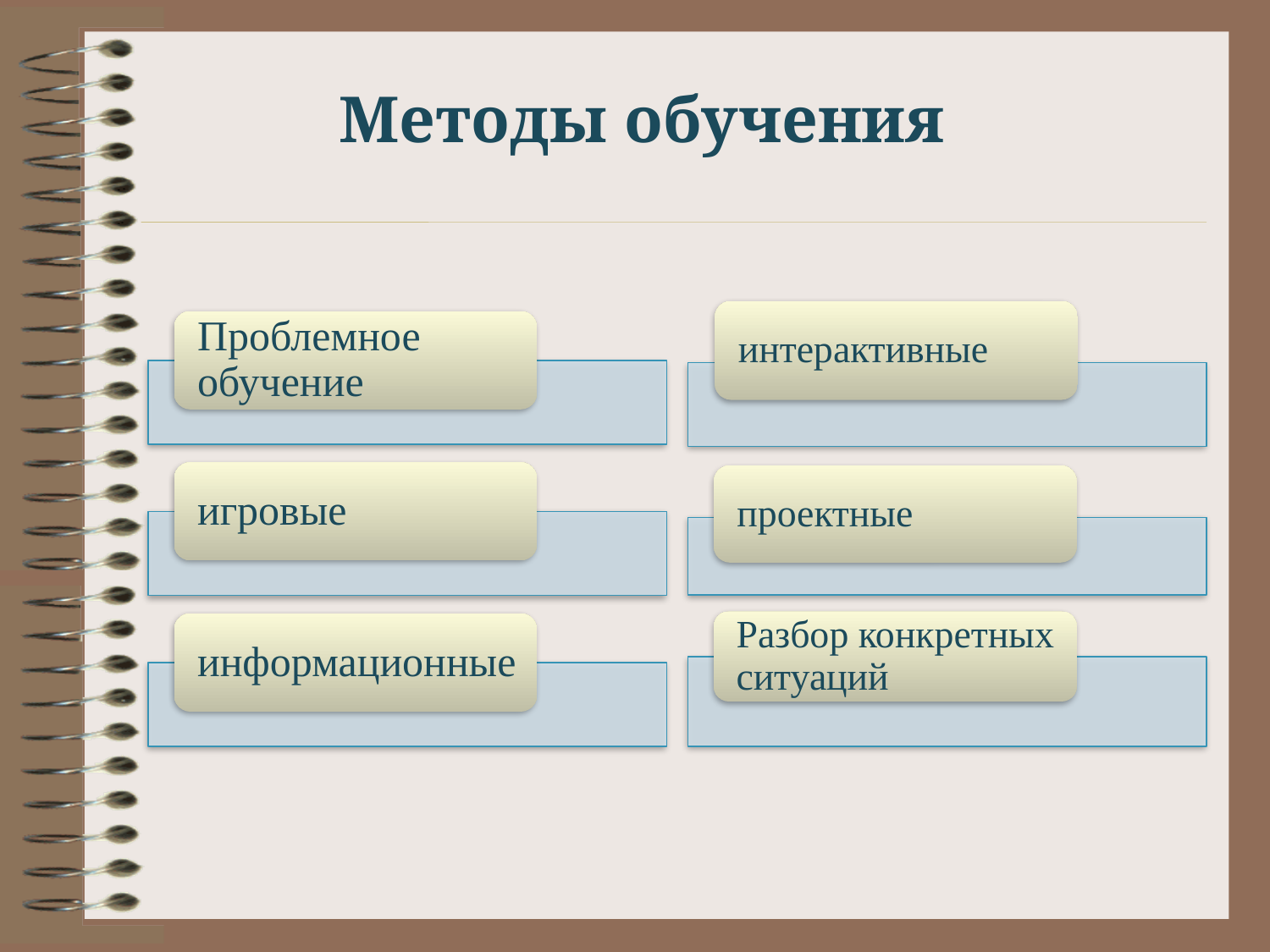

# Методы обучения
Проблемное обучение
игровые
информационные
интерактивные
проектные
Разбор конкретных ситуаций